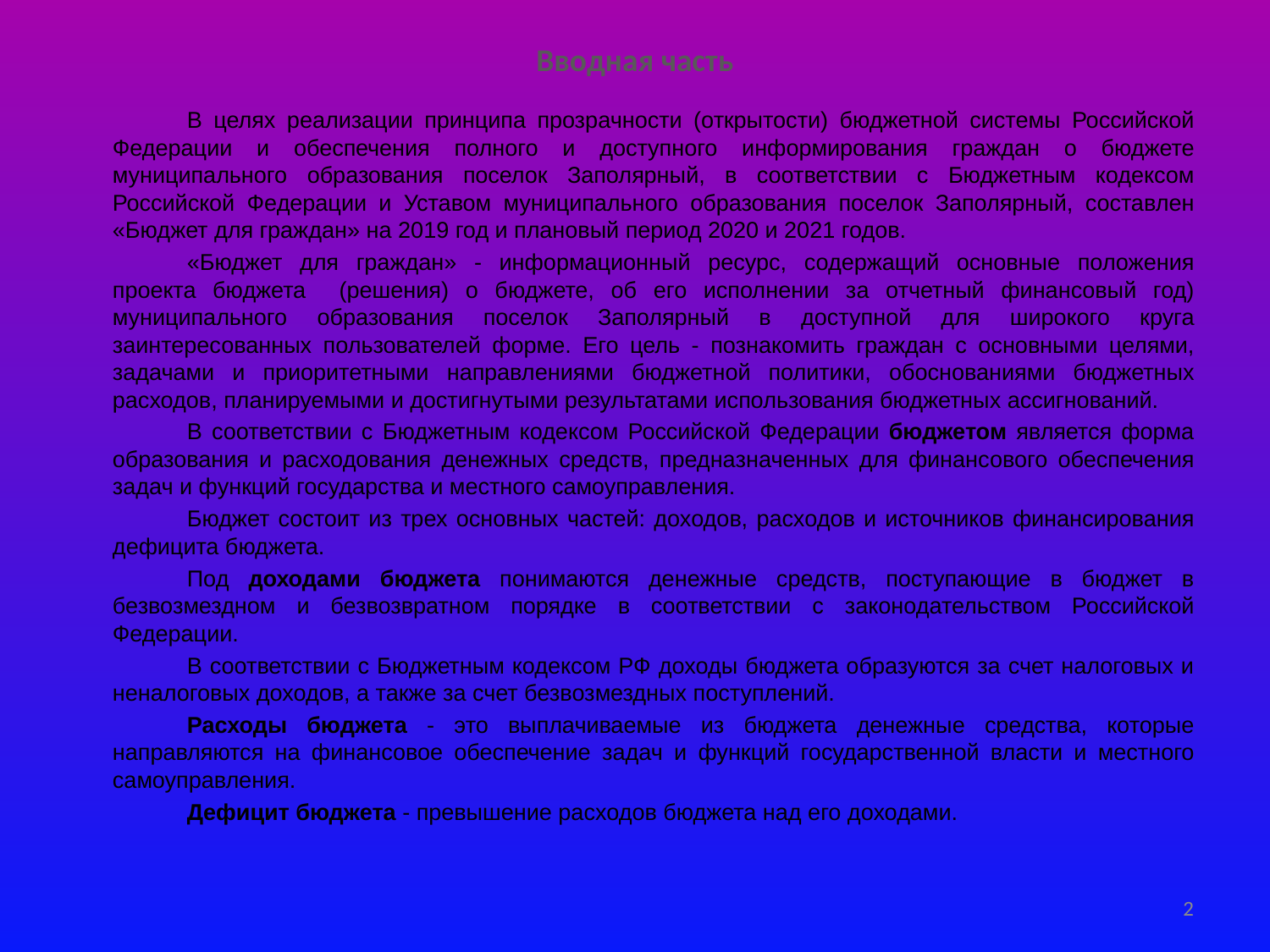

# Вводная часть
В целях реализации принципа прозрачности (открытости) бюджетной системы Российской Федерации и обеспечения полного и доступного информирования граждан о бюджете муниципального образования поселок Заполярный, в соответствии с Бюджетным кодексом Российской Федерации и Уставом муниципального образования поселок Заполярный, составлен «Бюджет для граждан» на 2019 год и плановый период 2020 и 2021 годов.
«Бюджет для граждан» - информационный ресурс, содержащий основные положения проекта бюджета  (решения) о бюджете, об его исполнении за отчетный финансовый год) муниципального образования поселок Заполярный в доступной для широкого круга заинтересованных пользователей форме. Его цель - познакомить граждан с основными целями, задачами и приоритетными направлениями бюджетной политики, обоснованиями бюджетных расходов, планируемыми и достигнутыми результатами использования бюджетных ассигнований.
В соответствии с Бюджетным кодексом Российской Федерации бюджетом является форма образования и расходования денежных средств, предназначенных для финансового обеспечения задач и функций государства и местного самоуправления.
Бюджет состоит из трех основных частей: доходов, расходов и источников финансирования дефицита бюджета.
Под доходами бюджета понимаются денежные средств, поступающие в бюджет в безвозмездном и безвозвратном порядке в соответствии с законодательством Российской Федерации.
В соответствии с Бюджетным кодексом РФ доходы бюджета образуются за счет налоговых и неналоговых доходов, а также за счет безвозмездных поступлений.
Расходы бюджета - это выплачиваемые из бюджета денежные средства, которые направляются на финансовое обеспечение задач и функций государственной власти и местного самоуправления.
Дефицит бюджета - превышение расходов бюджета над его доходами.
2